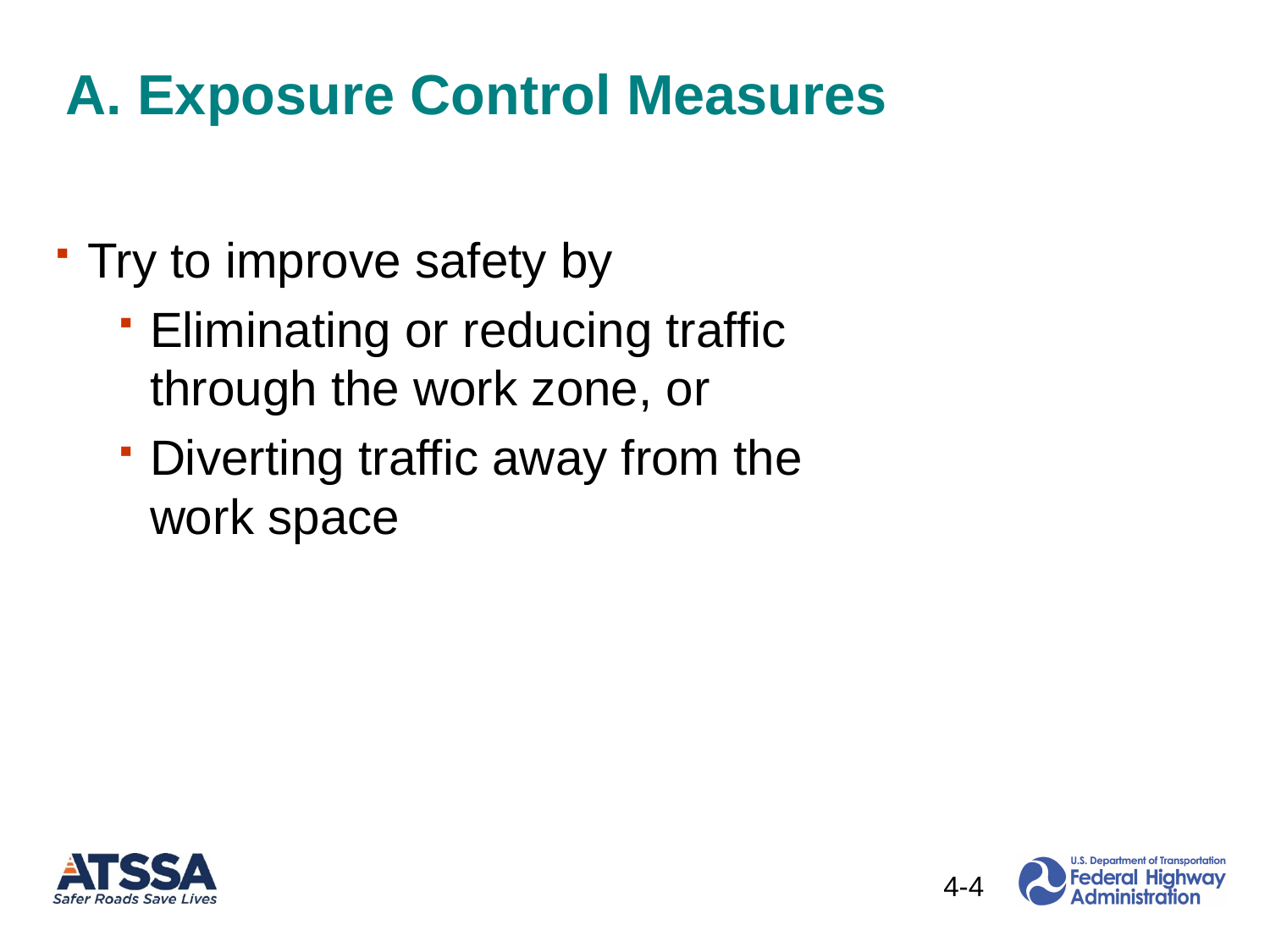

# A. Exposure Control Measures
Try to improve safety by
Eliminating or reducing traffic through the work zone, or
Diverting traffic away from the work space